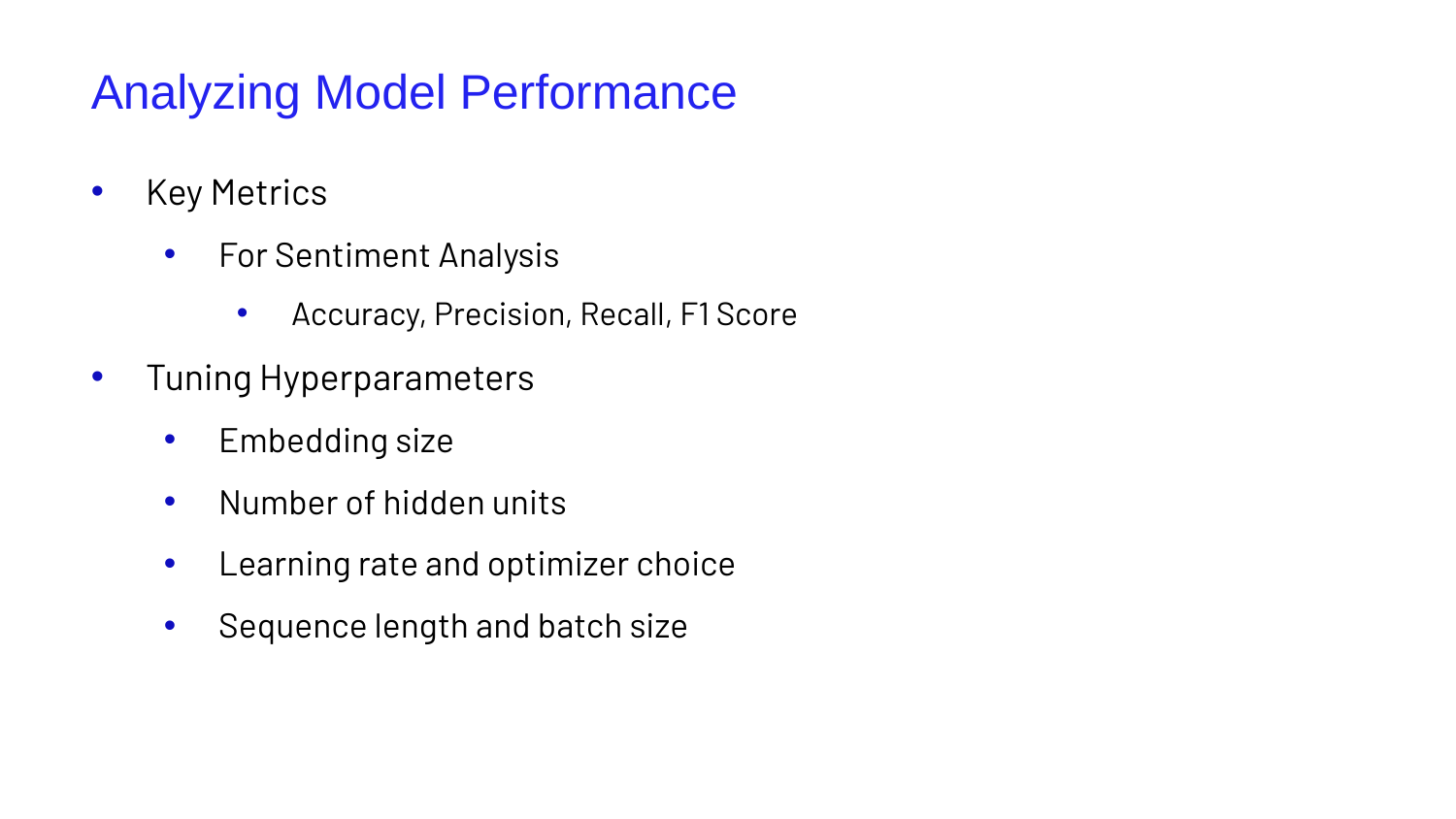

Analyzing Model Performance
Key Metrics
For Sentiment Analysis
Accuracy, Precision, Recall, F1 Score
Tuning Hyperparameters
Embedding size
Number of hidden units
Learning rate and optimizer choice
Sequence length and batch size